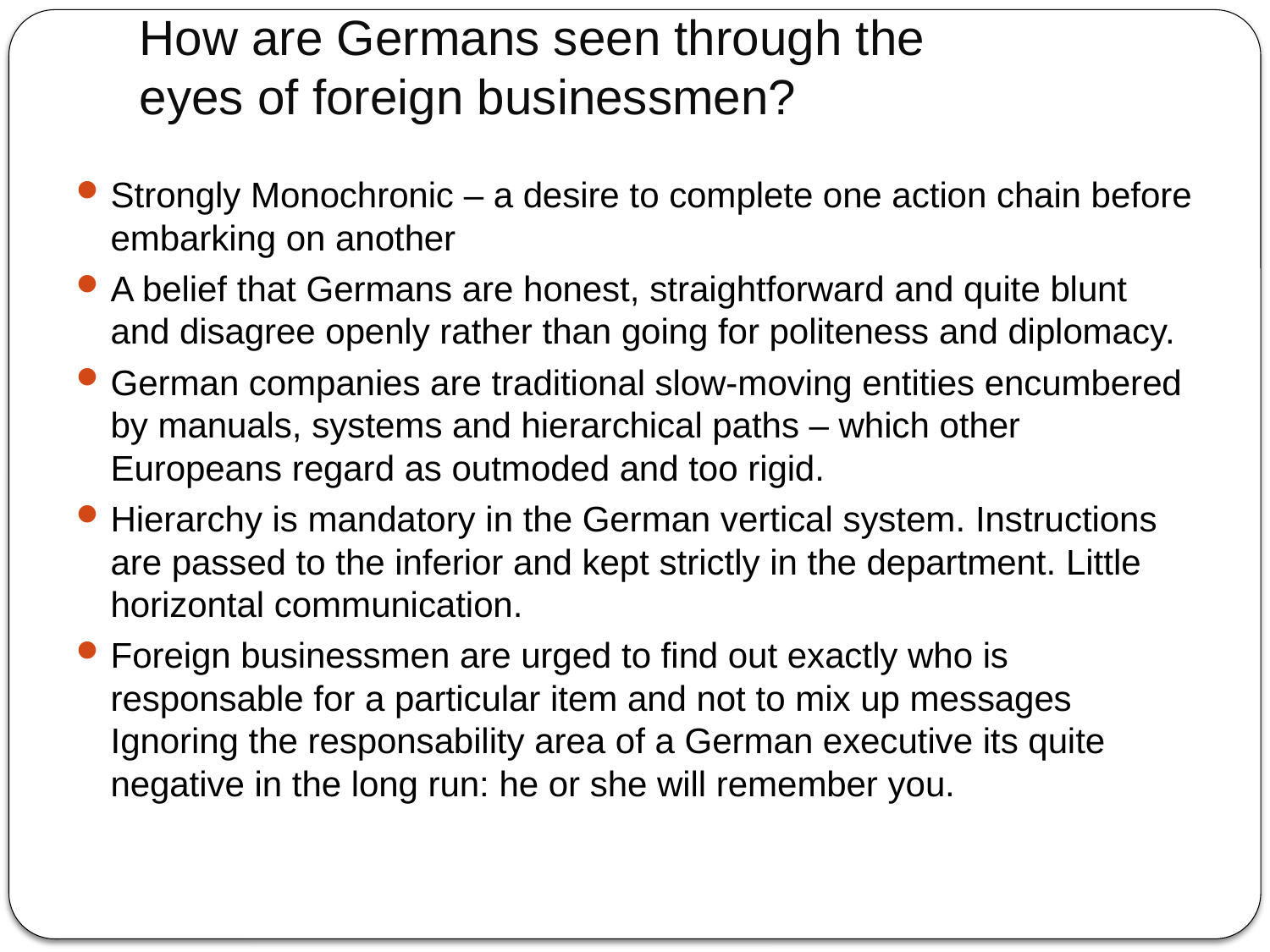

# How are Germans seen through the eyes of foreign businessmen?
Strongly Monochronic – a desire to complete one action chain before embarking on another
A belief that Germans are honest, straightforward and quite blunt and disagree openly rather than going for politeness and diplomacy.
German companies are traditional slow-moving entities encumbered by manuals, systems and hierarchical paths – which other Europeans regard as outmoded and too rigid.
Hierarchy is mandatory in the German vertical system. Instructions are passed to the inferior and kept strictly in the department. Little horizontal communication.
Foreign businessmen are urged to find out exactly who is responsable for a particular item and not to mix up messages Ignoring the responsability area of a German executive its quite negative in the long run: he or she will remember you.